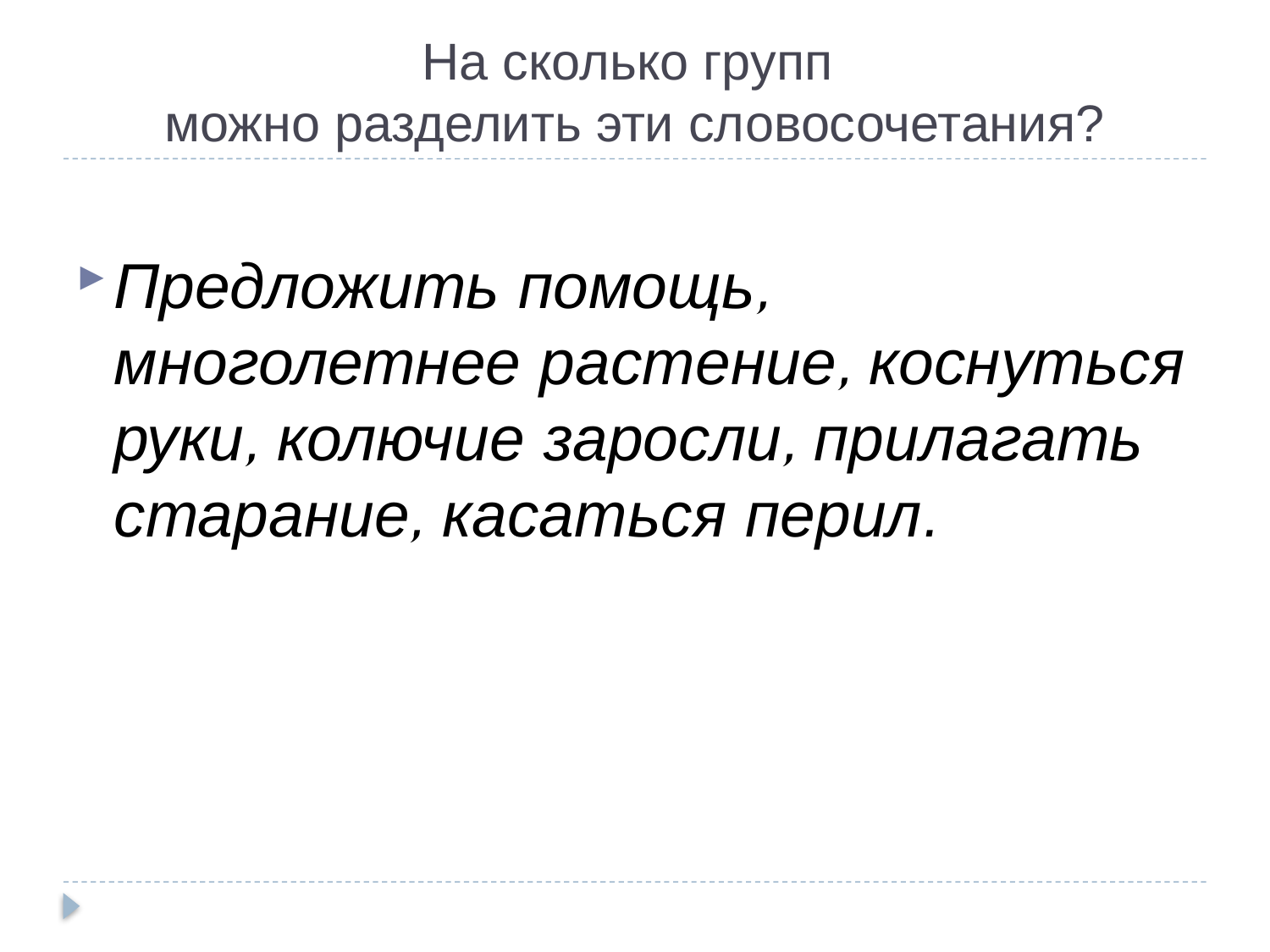

# На сколько групп можно разделить эти словосочетания?

Предложить помощь, многолетнее растение, коснуться руки, колючие заросли, прилагать старание, касаться перил.